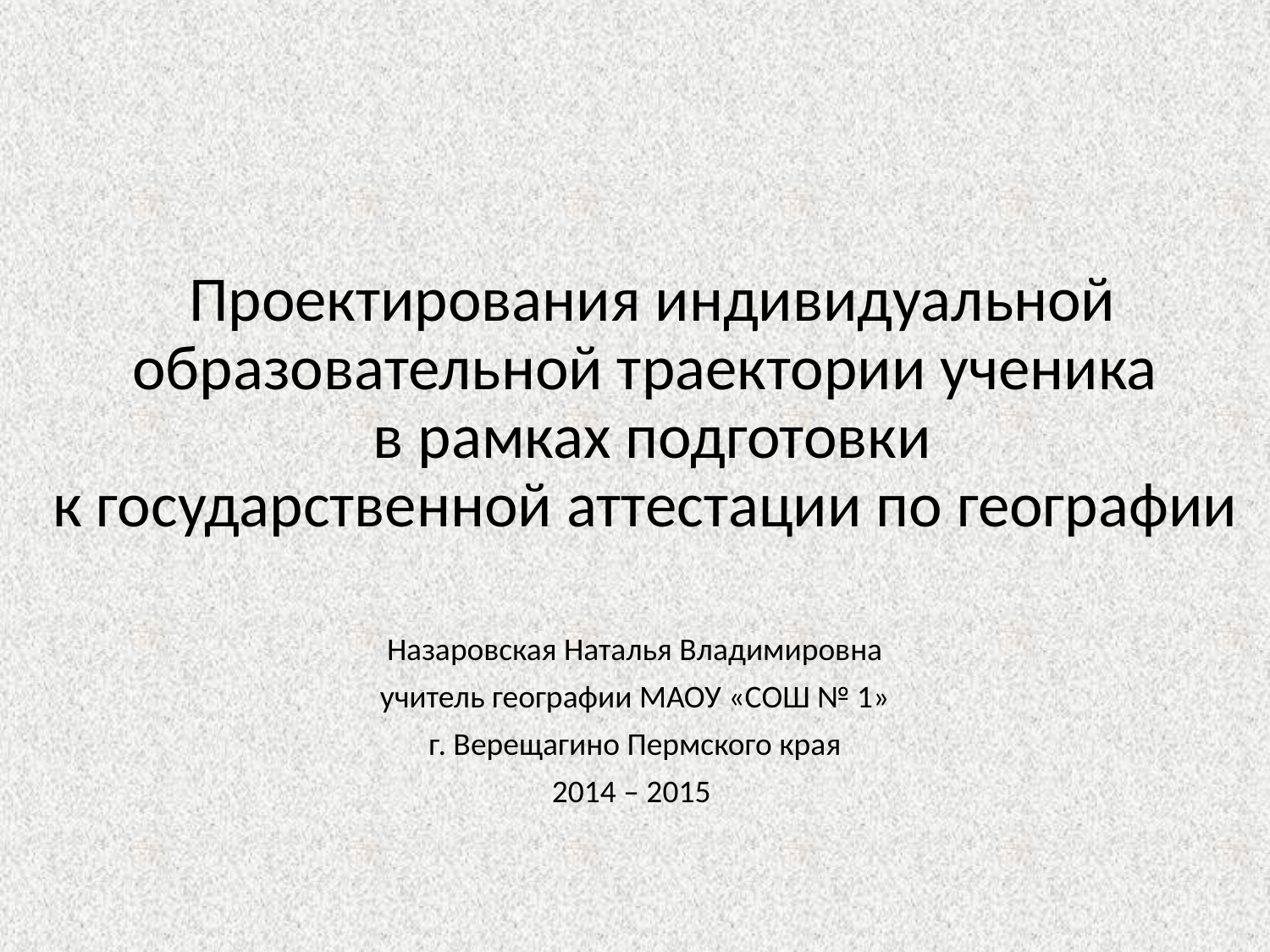

# Проектирования индивидуальной образовательной траектории ученика в рамках подготовки к государственной аттестации по географии
Назаровская Наталья Владимировна
учитель географии МАОУ «СОШ № 1»
г. Верещагино Пермского края
2014 – 2015